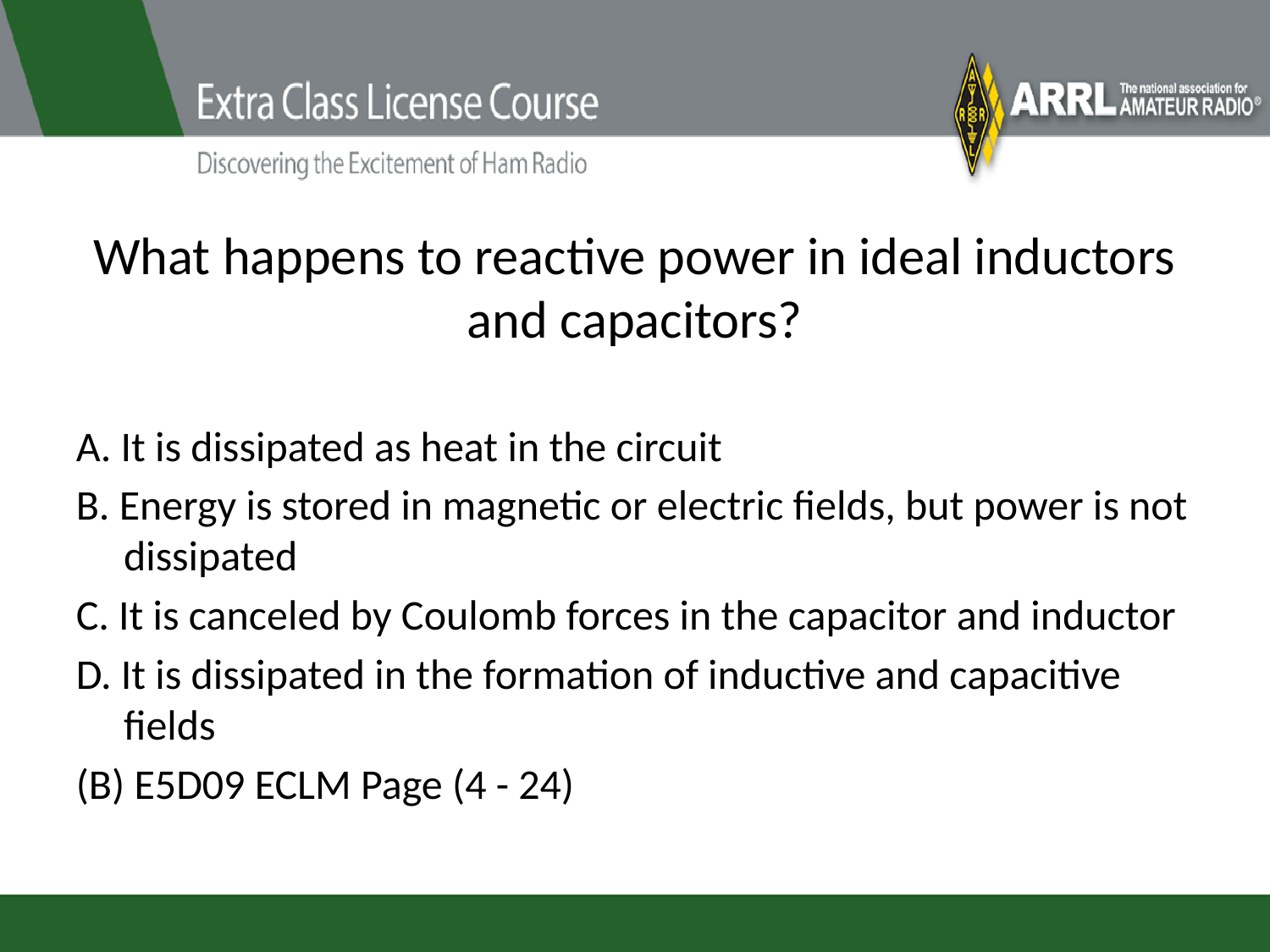

# What happens to reactive power in ideal inductors and capacitors?
A. It is dissipated as heat in the circuit
B. Energy is stored in magnetic or electric fields, but power is not dissipated
C. It is canceled by Coulomb forces in the capacitor and inductor
D. It is dissipated in the formation of inductive and capacitive fields
(B) E5D09 ECLM Page (4 - 24)